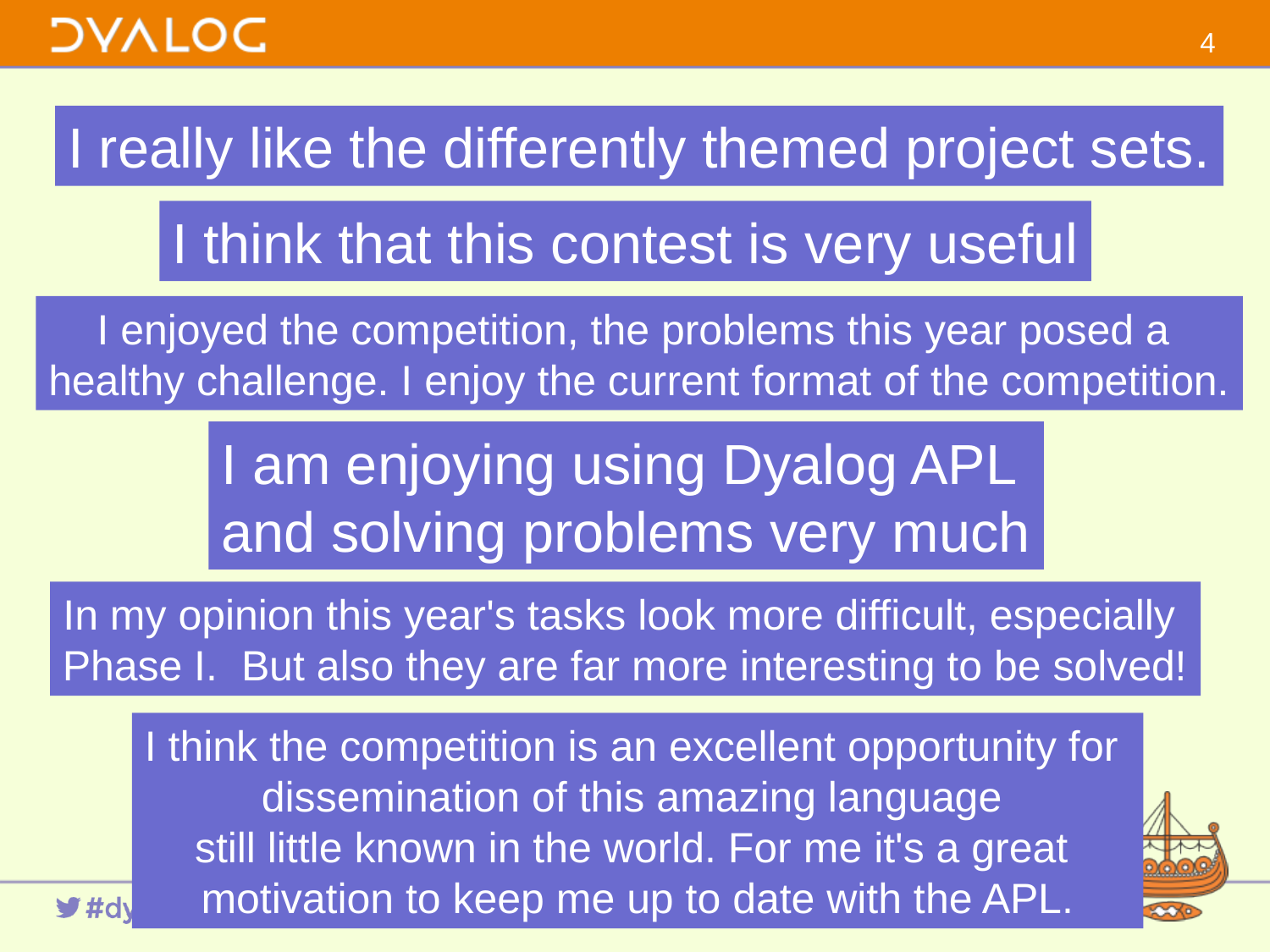

4
# Contestant Reactions
I really like the differently themed project sets.
I think that this contest is very useful
I enjoyed the competition, the problems this year posed a
healthy challenge. I enjoy the current format of the competition.
I am enjoying using Dyalog APL
and solving problems very much
In my opinion this year's tasks look more difficult, especially
Phase I.  But also they are far more interesting to be solved!
I think the competition is an excellent opportunity for
dissemination of this amazing language
still little known in the world. For me it's a great
motivation to keep me up to date with the APL.